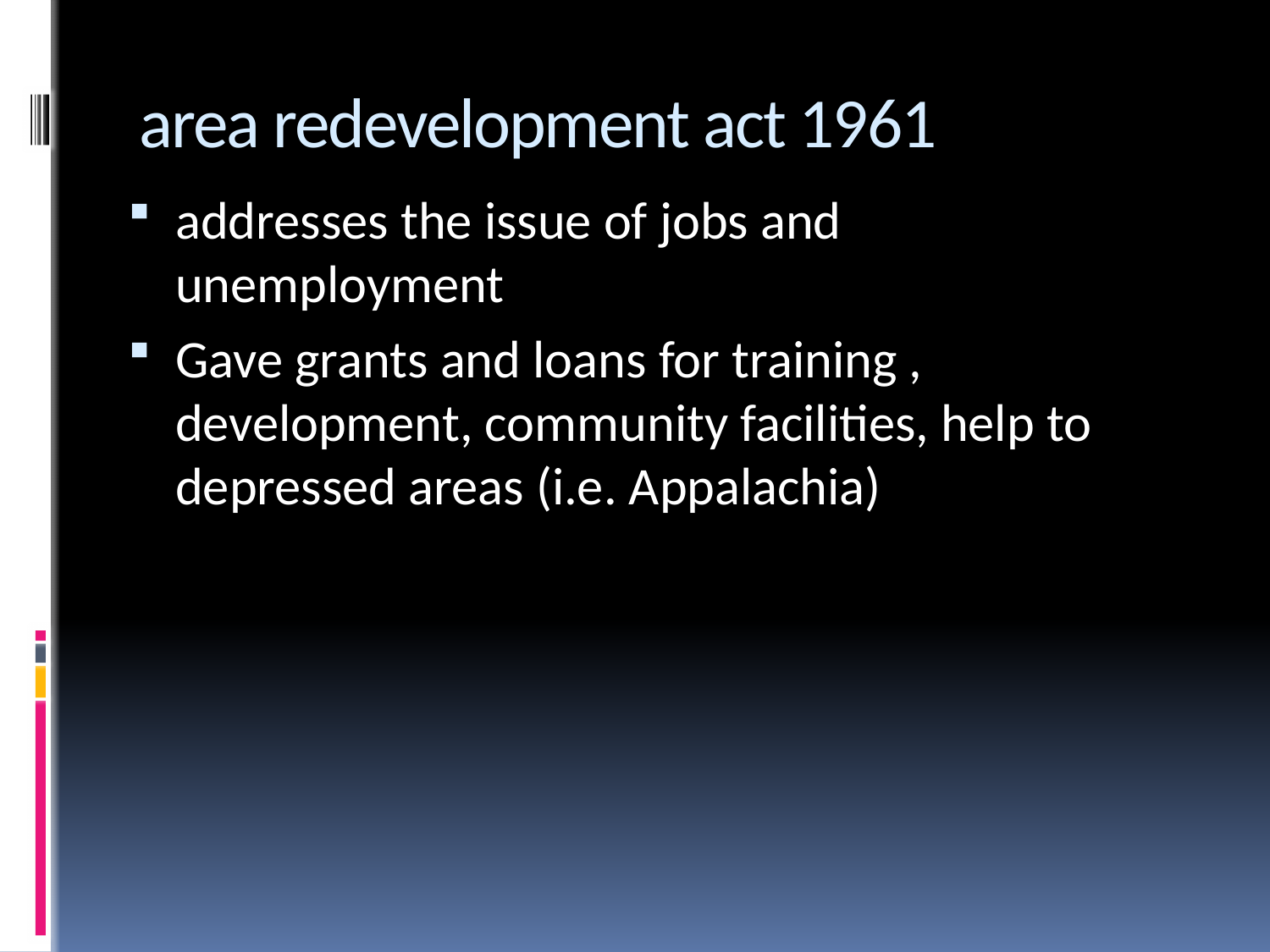

# area redevelopment act 1961
addresses the issue of jobs and unemployment
Gave grants and loans for training , development, community facilities, help to depressed areas (i.e. Appalachia)